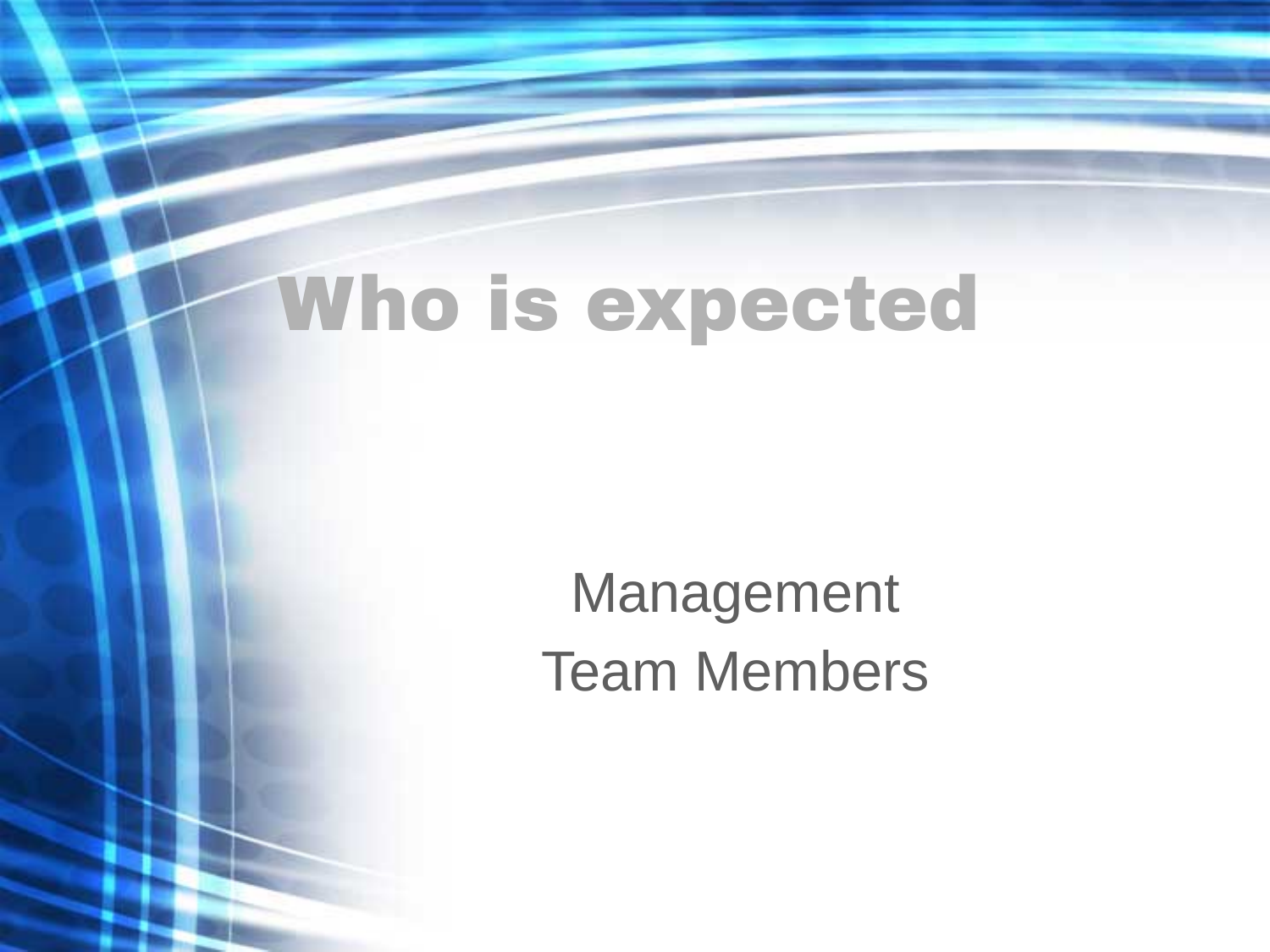

# Who is expected

Management
Team Members